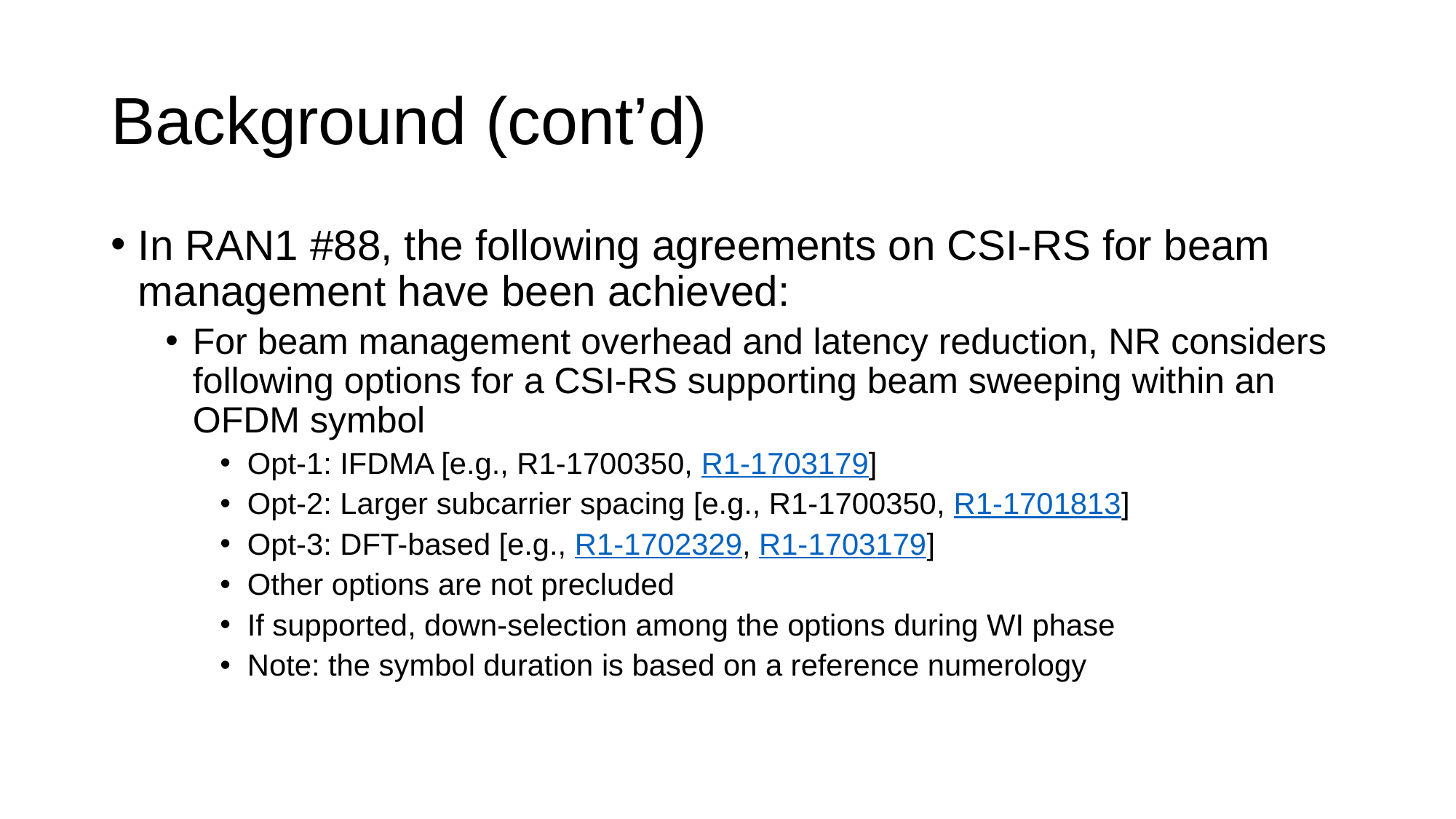

# Background (cont’d)
In RAN1 #88, the following agreements on CSI-RS for beam management have been achieved:
For beam management overhead and latency reduction, NR considers following options for a CSI-RS supporting beam sweeping within an OFDM symbol
Opt-1: IFDMA [e.g., R1-1700350, R1-1703179]
Opt-2: Larger subcarrier spacing [e.g., R1-1700350, R1-1701813]
Opt-3: DFT-based [e.g., R1-1702329, R1-1703179]
Other options are not precluded
If supported, down-selection among the options during WI phase
Note: the symbol duration is based on a reference numerology